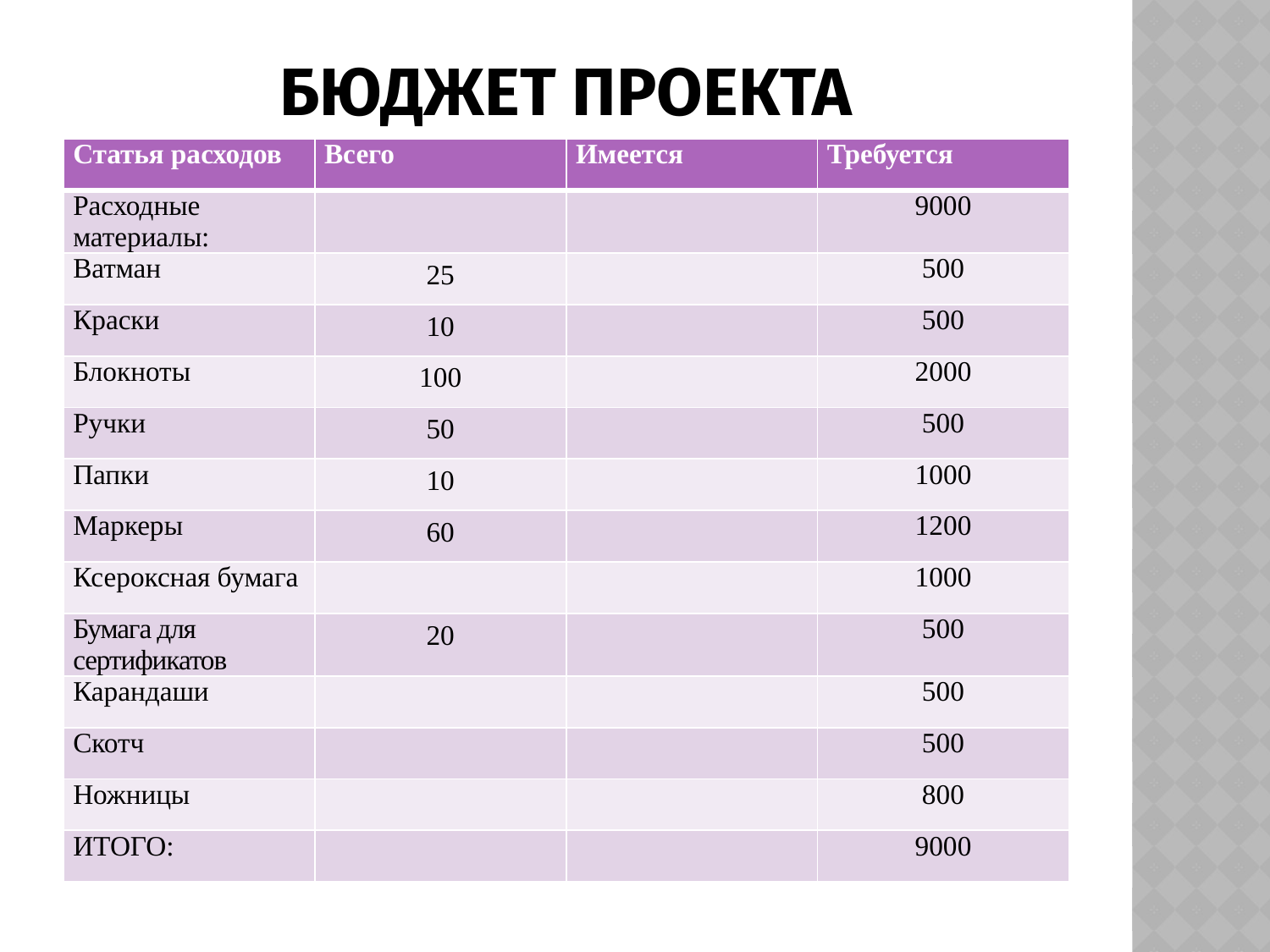

# Бюджет проекта
| Статья расходов | Всего | Имеется | Требуется |
| --- | --- | --- | --- |
| Расходные материалы: |  |  | 9000 |
| Ватман | 25 |  | 500 |
| Краски | 10 |  | 500 |
| Блокноты | 100 |  | 2000 |
| Ручки | 50 |  | 500 |
| Папки | 10 |  | 1000 |
| Маркеры | 60 |  | 1200 |
| Ксероксная бумага |  |  | 1000 |
| Бумага для сертификатов | 20 |  | 500 |
| Карандаши |  |  | 500 |
| Скотч |  |  | 500 |
| Ножницы |  |  | 800 |
| ИТОГО: |  |  | 9000 |